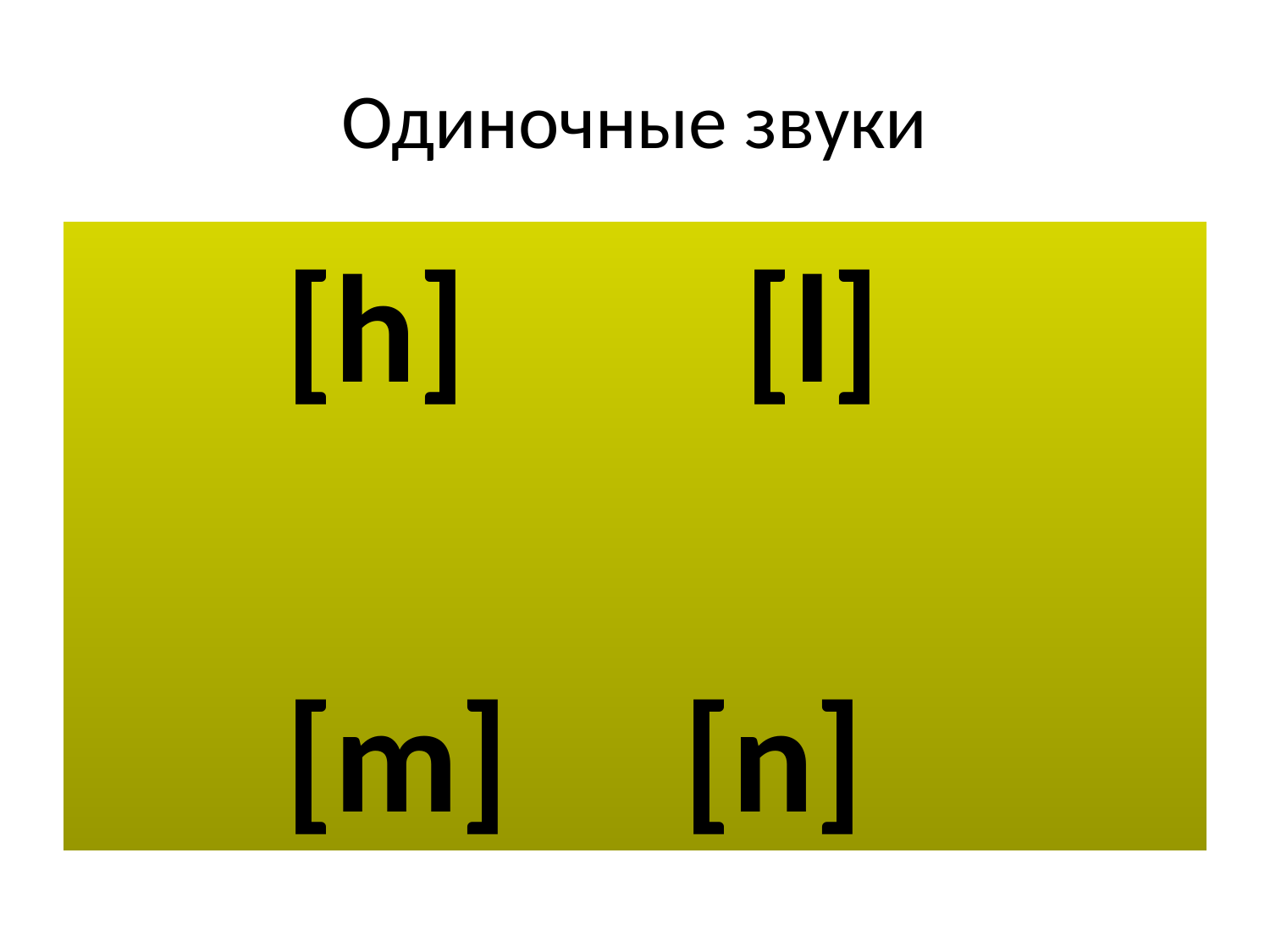

# Одиночные звуки
      [h]        [l]

      [m]     [n]